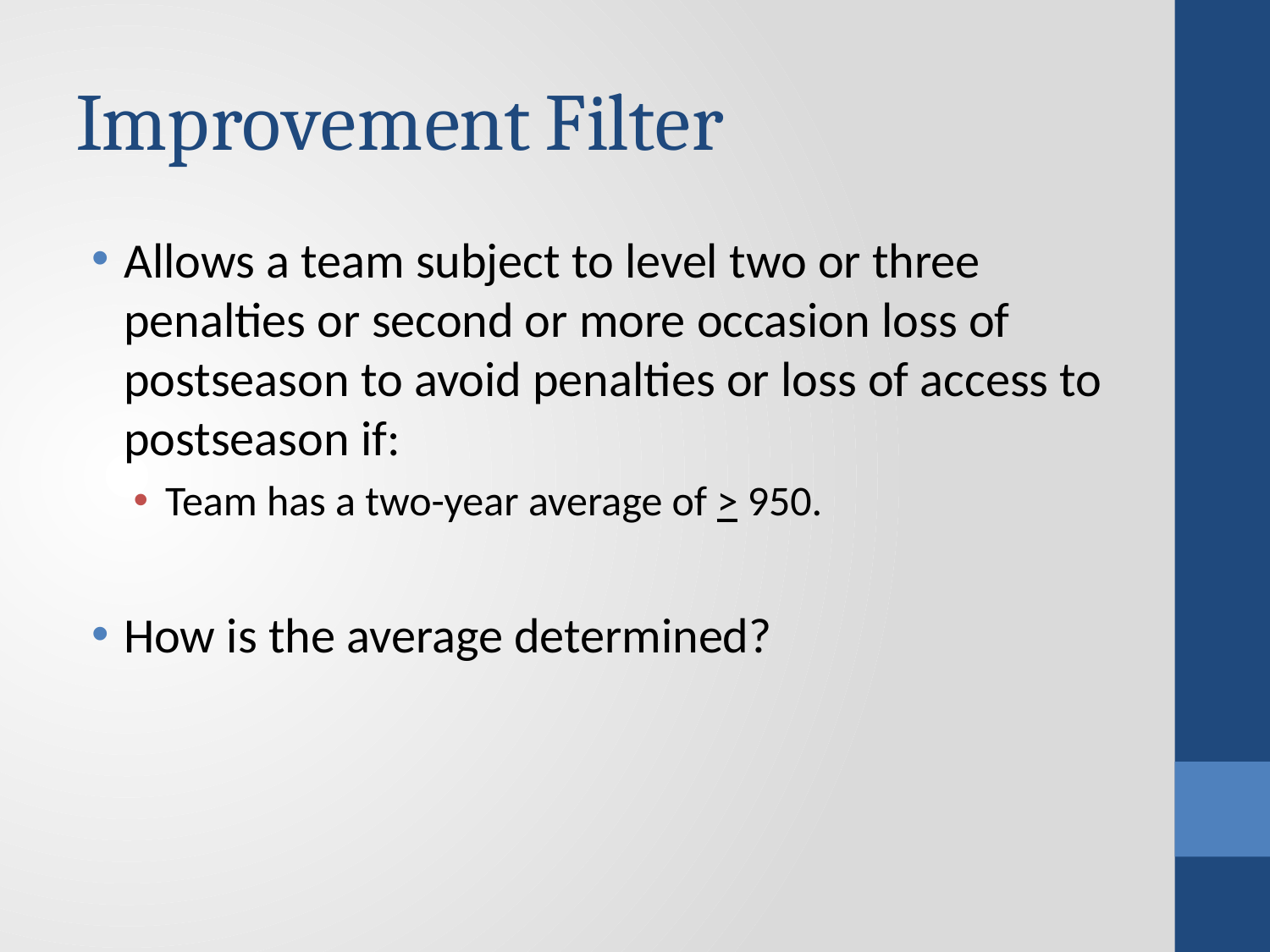

# Improvement Filter
Allows a team subject to level two or three penalties or second or more occasion loss of postseason to avoid penalties or loss of access to postseason if:
Team has a two-year average of > 950.

How is the average determined?